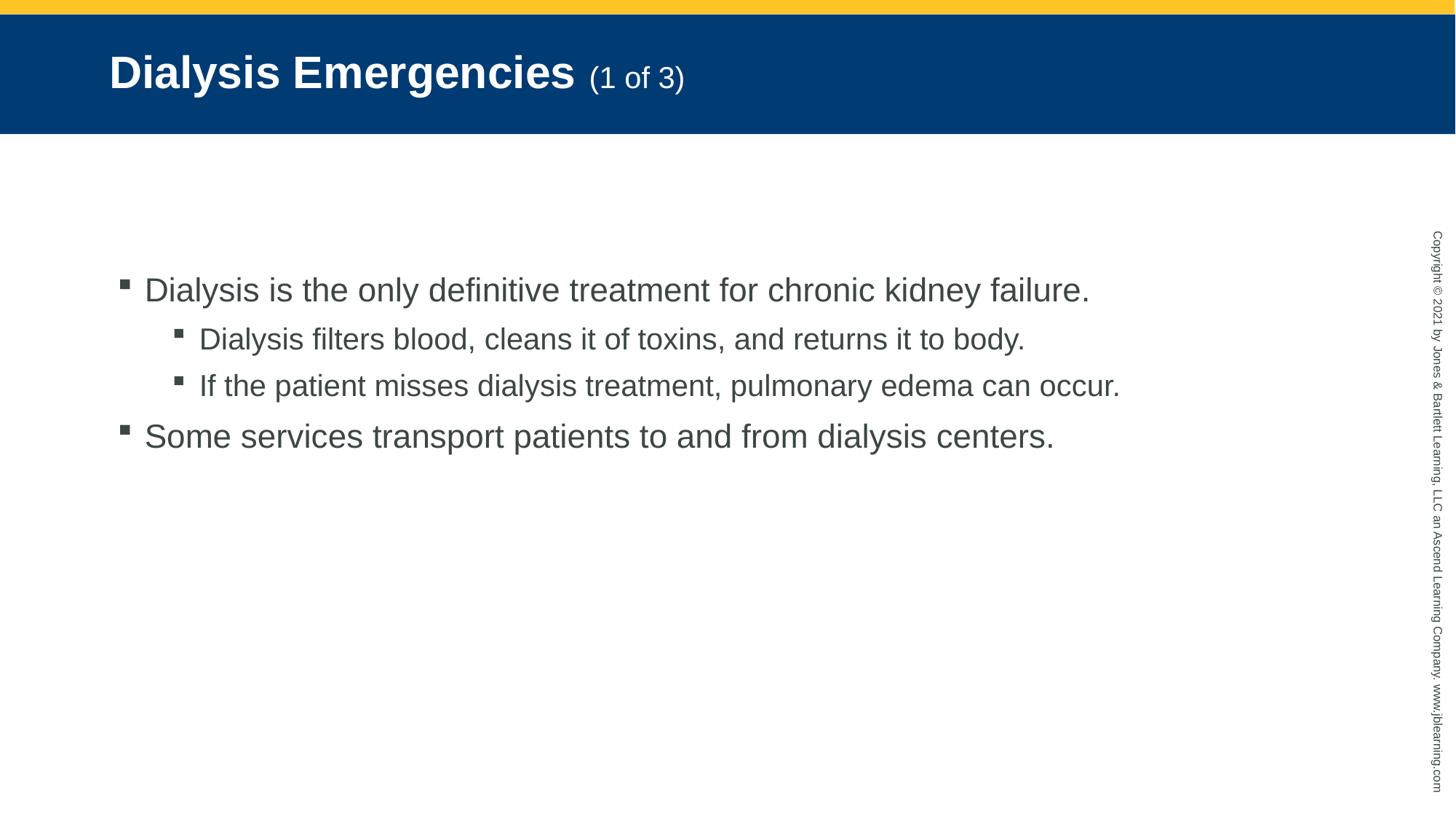

# Dialysis Emergencies (1 of 3)
Dialysis is the only definitive treatment for chronic kidney failure.
Dialysis filters blood, cleans it of toxins, and returns it to body.
If the patient misses dialysis treatment, pulmonary edema can occur.
Some services transport patients to and from dialysis centers.